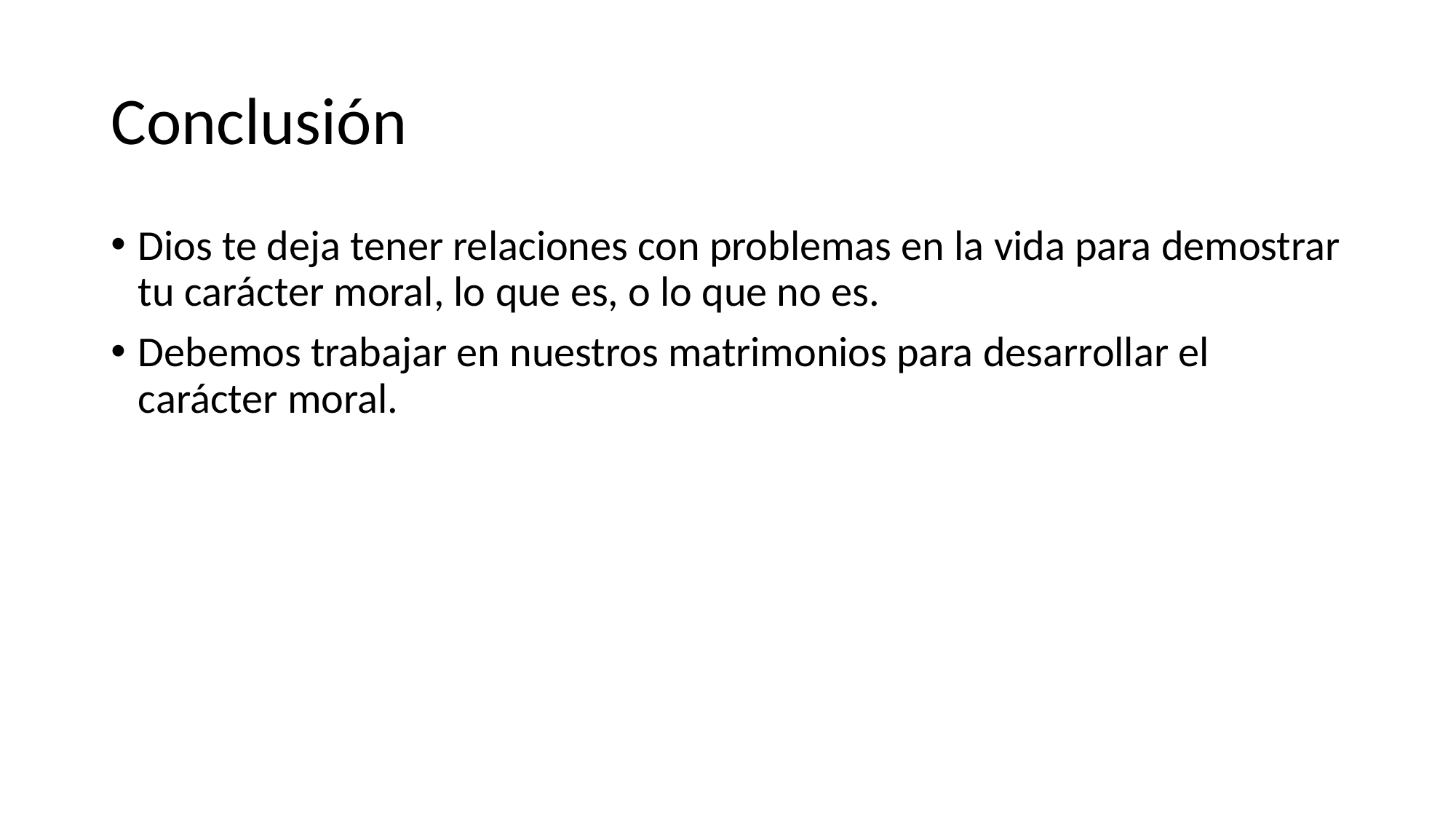

# Conclusión
Dios te deja tener relaciones con problemas en la vida para demostrar tu carácter moral, lo que es, o lo que no es.
Debemos trabajar en nuestros matrimonios para desarrollar el carácter moral.